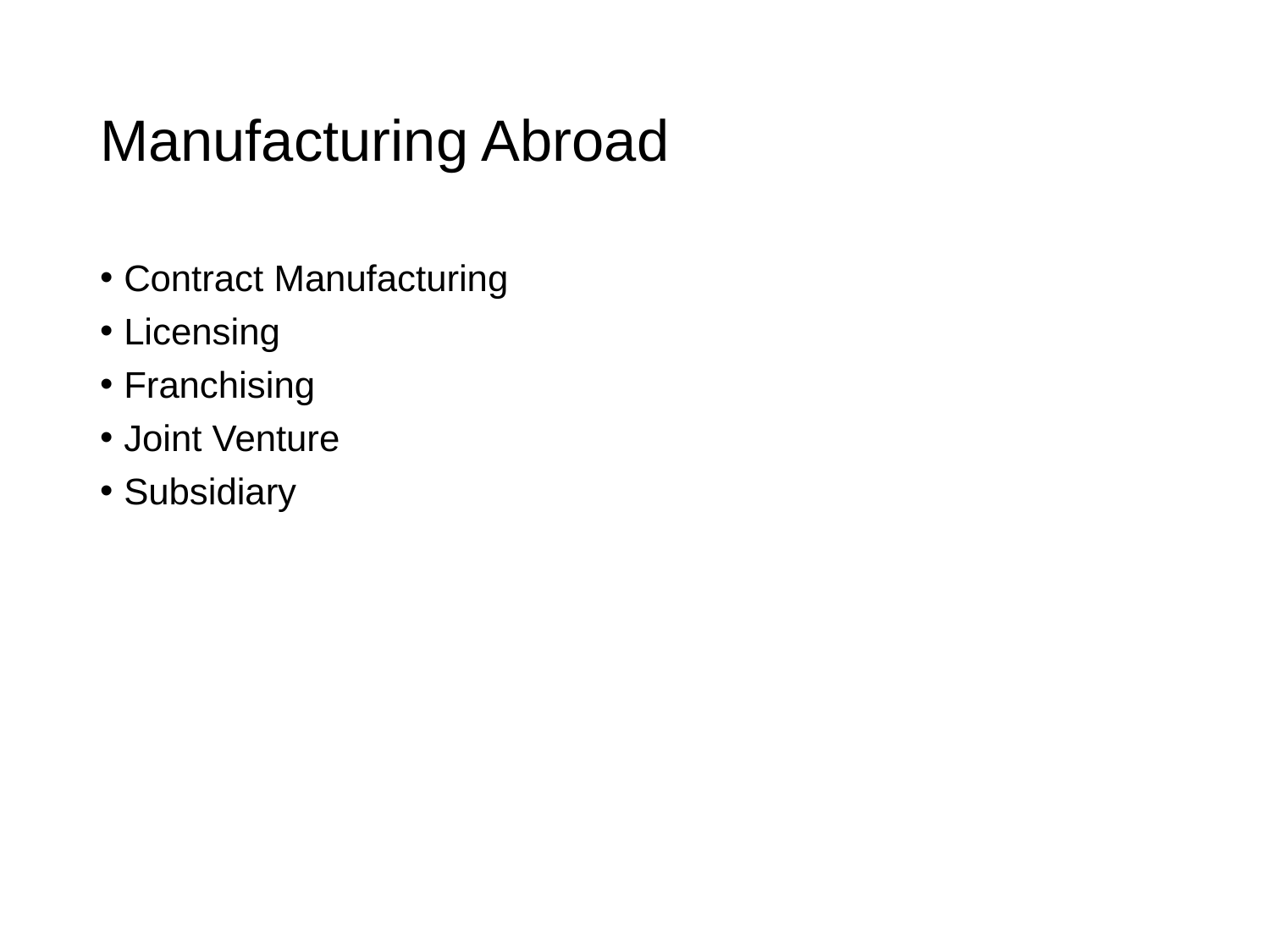

# Manufacturing Abroad
Contract Manufacturing
Licensing
Franchising
Joint Venture
Subsidiary